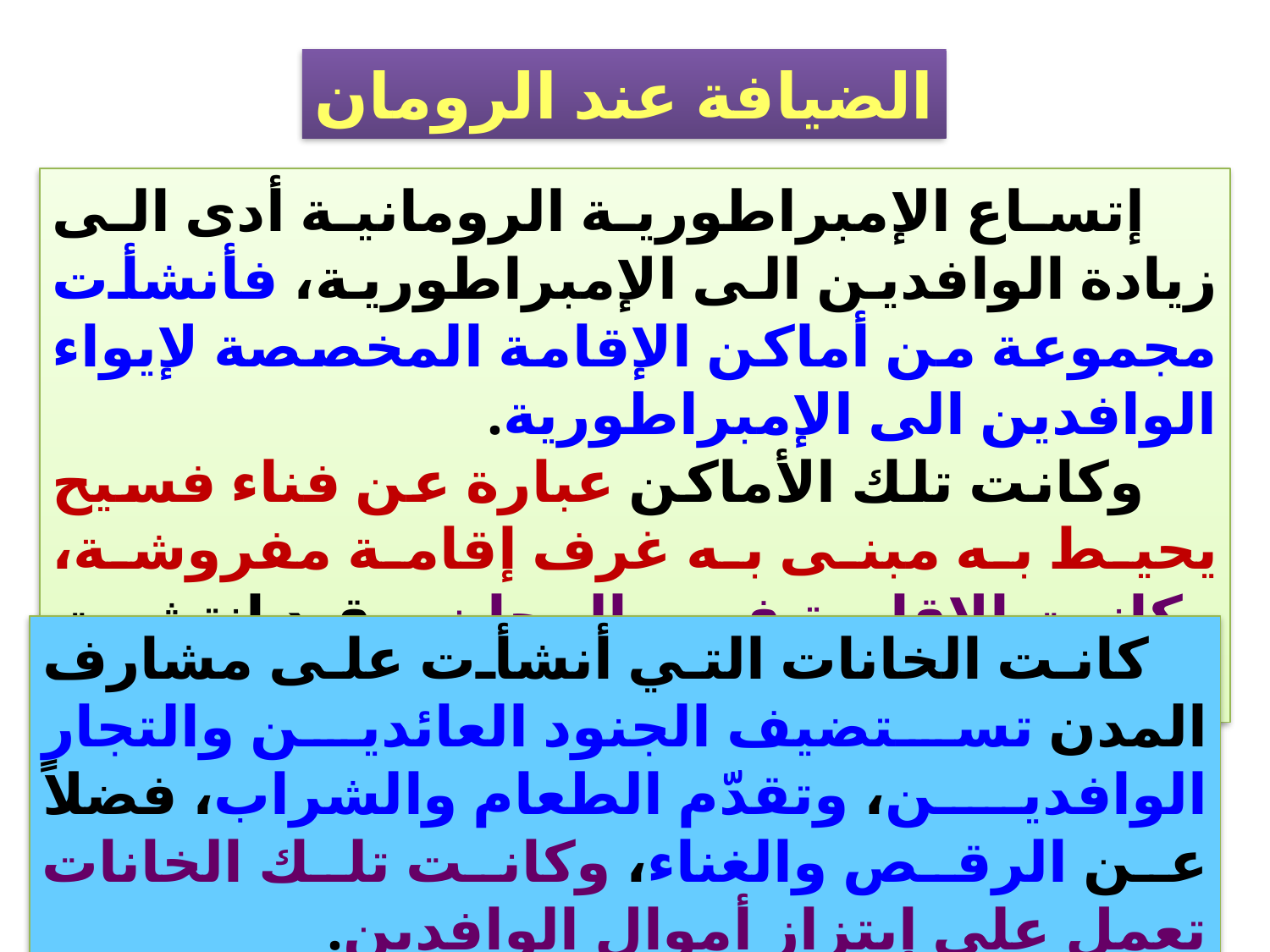

الضيافة عند الرومان
     إتساع الإمبراطورية الرومانية أدى الى زيادة الوافدين الى الإمبراطورية، فأنشأت مجموعة من أماكن الإقامة المخصصة لإيواء الوافدين الى الإمبراطورية.
     وكانت تلك الأماكن عبارة عن فناء فسيح يحيط به مبنى به غرف إقامة مفروشة، وكانت الإقامة فيه بالمجان. وقد إنتشرت أماكن الضيافة في داخل المدن وخارجها.
    كانت الخانات التي أنشأت على مشارف المدن تستضيف الجنود العائدين والتجار الوافدين، وتقدّم الطعام والشراب، فضلاً عن الرقص والغناء، وكانت تلك الخانات تعمل على إبتزاز أموال الوافدين.